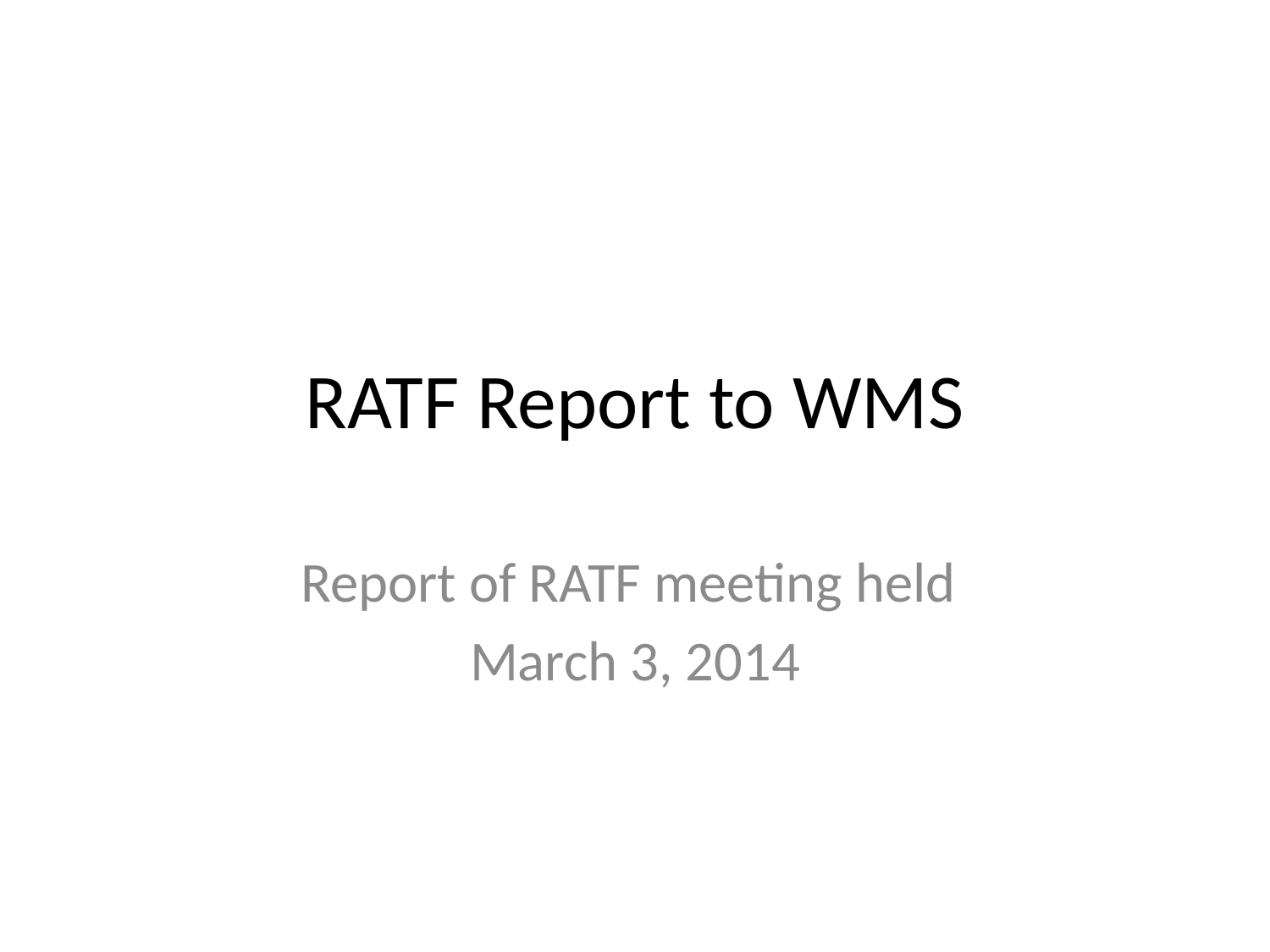

# RATF Report to WMS
Report of RATF meeting held
March 3, 2014